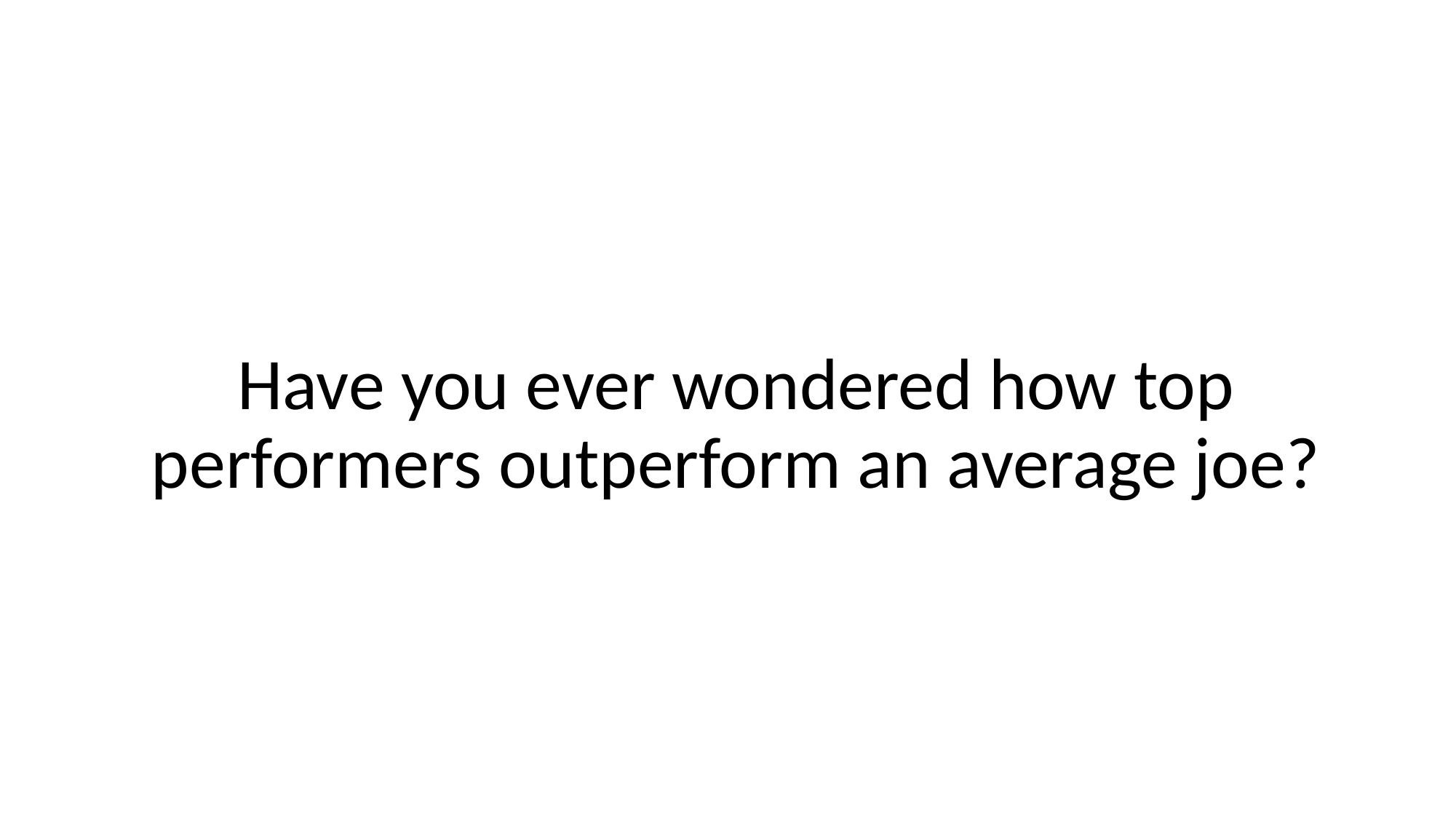

Have you ever wondered how top performers outperform an average joe?